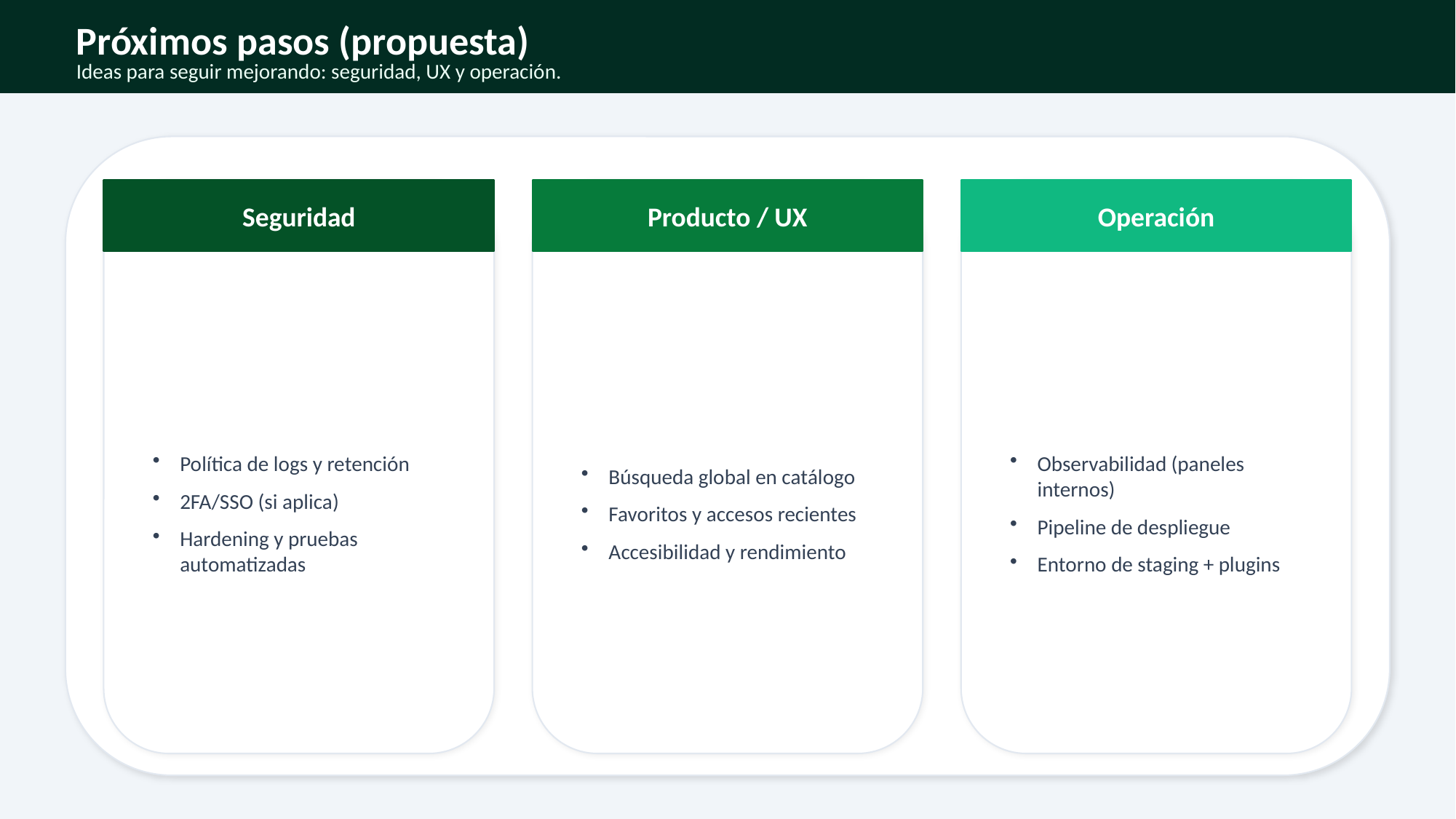

Próximos pasos (propuesta)
Ideas para seguir mejorando: seguridad, UX y operación.

Seguridad
Producto / UX
Operación
Política de logs y retención
2FA/SSO (si aplica)
Hardening y pruebas automatizadas
Búsqueda global en catálogo
Favoritos y accesos recientes
Accesibilidad y rendimiento
Observabilidad (paneles internos)
Pipeline de despliegue
Entorno de staging + plugins